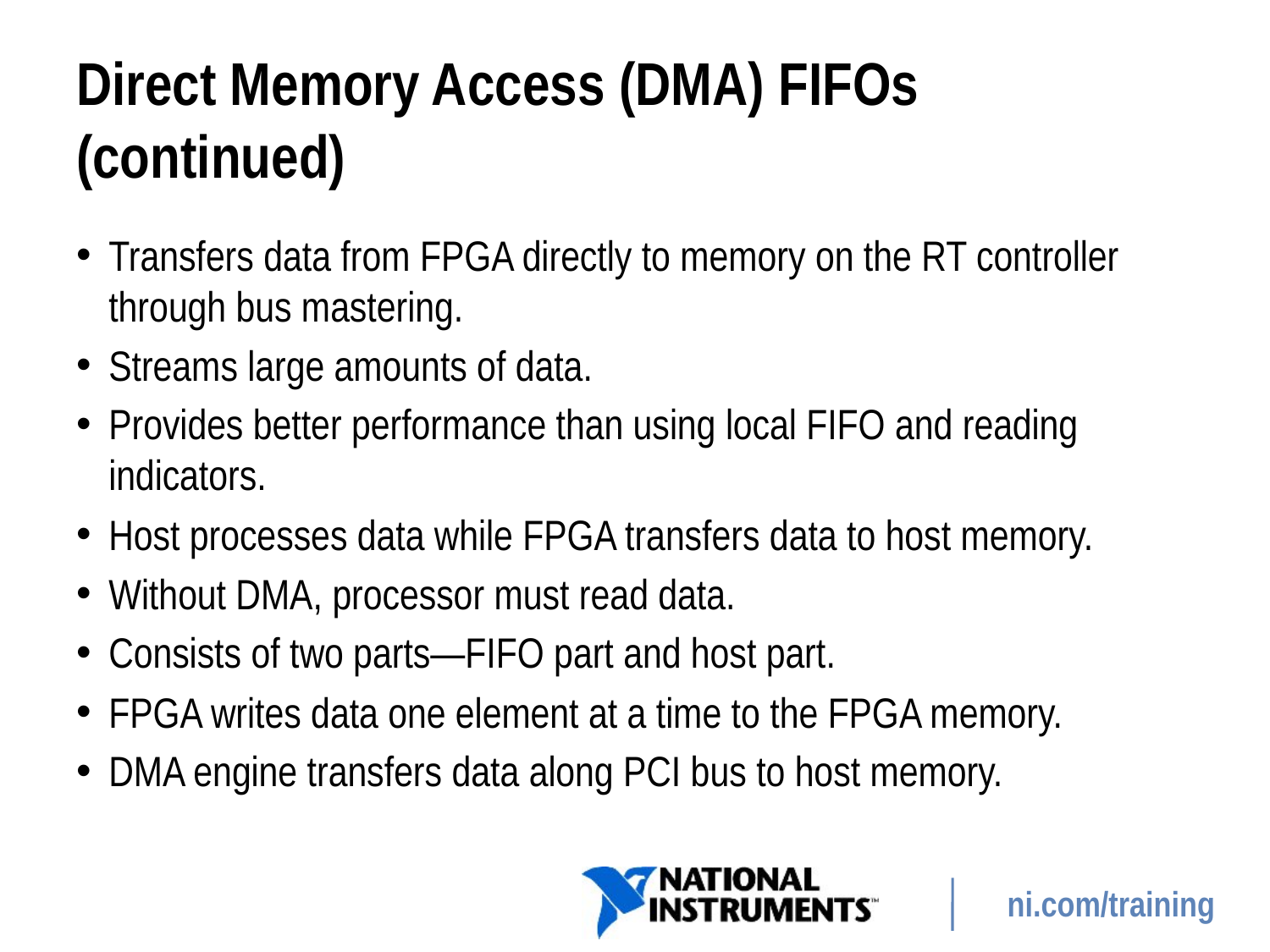

# Direct Memory Access (DMA) FIFOs (continued)
Transfers data from FPGA directly to memory on the RT controller through bus mastering.
Streams large amounts of data.
Provides better performance than using local FIFO and reading indicators.
Host processes data while FPGA transfers data to host memory.
Without DMA, processor must read data.
Consists of two parts—FIFO part and host part.
FPGA writes data one element at a time to the FPGA memory.
DMA engine transfers data along PCI bus to host memory.